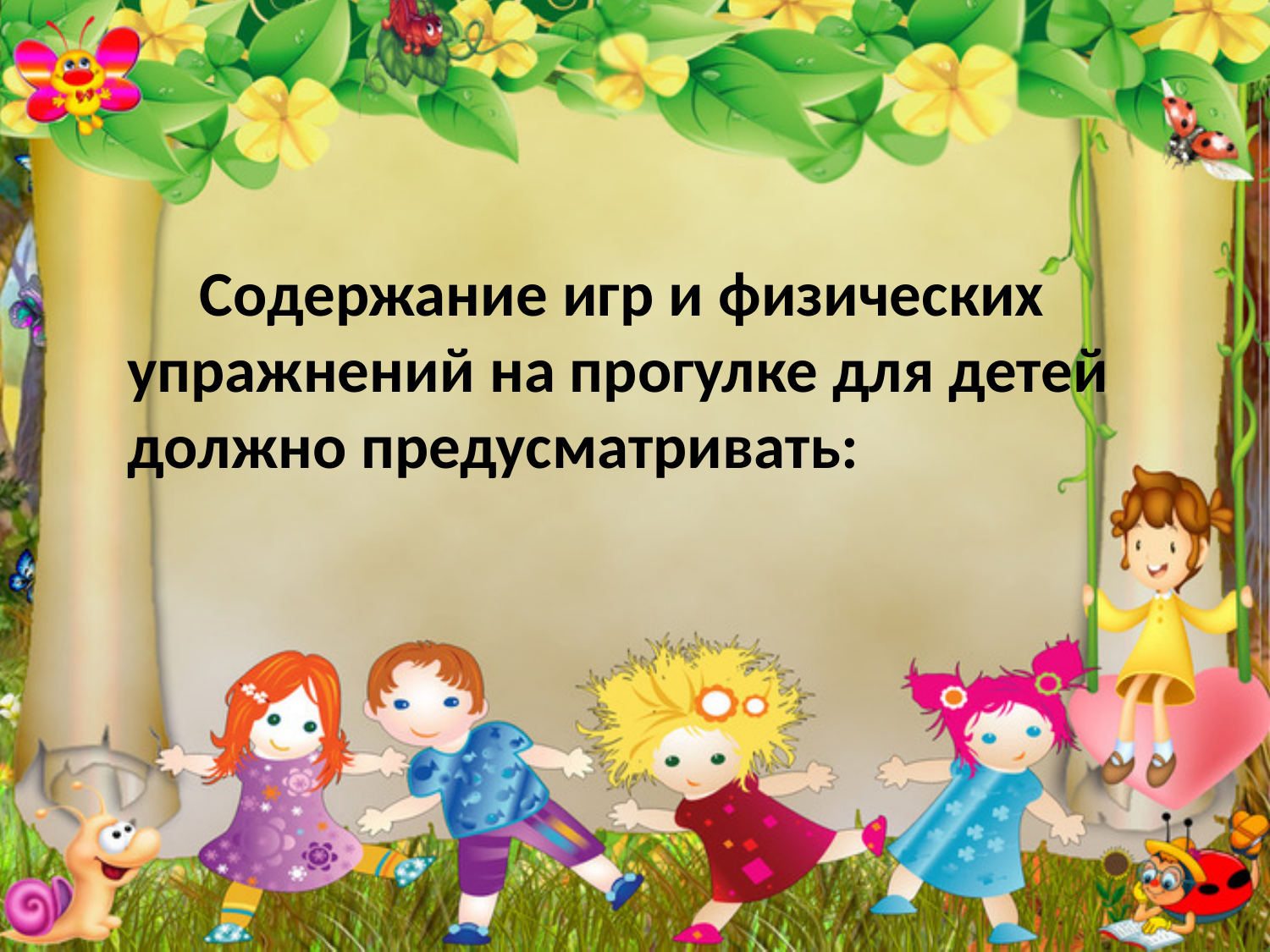

#

     Содержание игр и физических упражнений на прогулке для детей должно предусматривать: